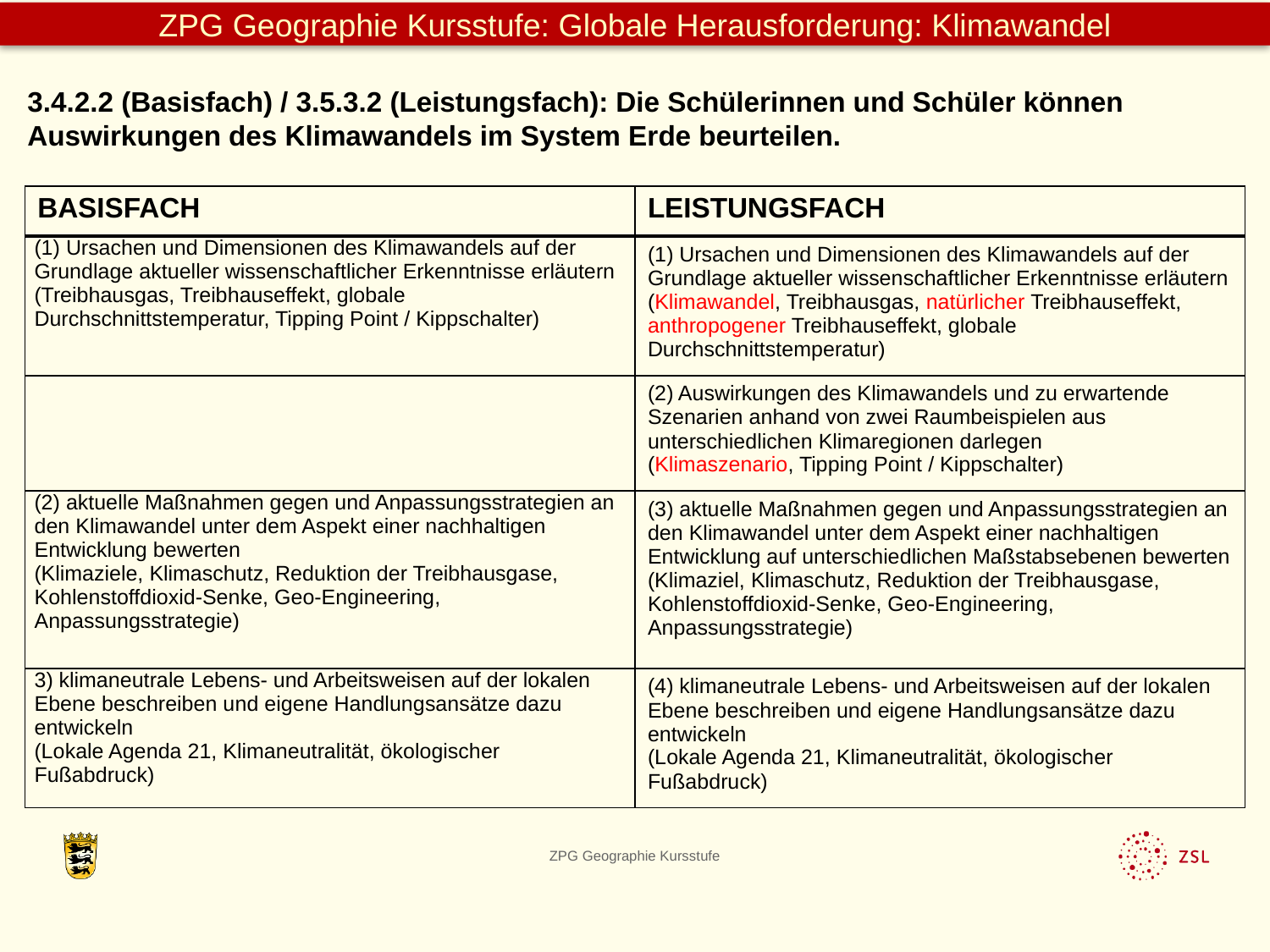

3.4.2.2 (Basisfach) / 3.5.3.2 (Leistungsfach): Die Schülerinnen und Schüler können Auswirkungen des Klimawandels im System Erde beurteilen.
| Basisfach | Leistungsfach |
| --- | --- |
| (1) Ursachen und Dimensionen des Klimawandels auf der Grundlage aktueller wissenschaftlicher Erkenntnisse erläutern (Treibhausgas, Treibhauseffekt, globale Durchschnittstemperatur, Tipping Point / Kippschalter) | (1) Ursachen und Dimensionen des Klimawandels auf der Grundlage aktueller wissenschaftlicher Erkenntnisse erläutern (Klimawandel, Treibhausgas, natürlicher Treibhauseffekt, anthropogener Treibhauseffekt, globale Durchschnittstemperatur) |
|  | (2) Auswirkungen des Klimawandels und zu erwartende Szenarien anhand von zwei Raumbeispielen aus unterschiedlichen Klimaregionen darlegen (Klimaszenario, Tipping Point / Kippschalter) |
| (2) aktuelle Maßnahmen gegen und Anpassungsstrategien an den Klimawandel unter dem Aspekt einer nachhaltigen Entwicklung bewerten (Klimaziele, Klimaschutz, Reduktion der Treibhausgase, Kohlenstoffdioxid-Senke, Geo-Engineering, Anpassungsstrategie) | (3) aktuelle Maßnahmen gegen und Anpassungsstrategien an den Klimawandel unter dem Aspekt einer nachhaltigen Entwicklung auf unterschiedlichen Maßstabsebenen bewerten (Klimaziel, Klimaschutz, Reduktion der Treibhausgase, Kohlenstoffdioxid-Senke, Geo-Engineering, Anpassungsstrategie) |
| 3) klimaneutrale Lebens- und Arbeitsweisen auf der lokalen Ebene beschreiben und eigene Handlungsansätze dazu entwickeln (Lokale Agenda 21, Klimaneutralität, ökologischer Fußabdruck) | (4) klimaneutrale Lebens- und Arbeitsweisen auf der lokalen Ebene beschreiben und eigene Handlungsansätze dazu entwickeln (Lokale Agenda 21, Klimaneutralität, ökologischer Fußabdruck) |